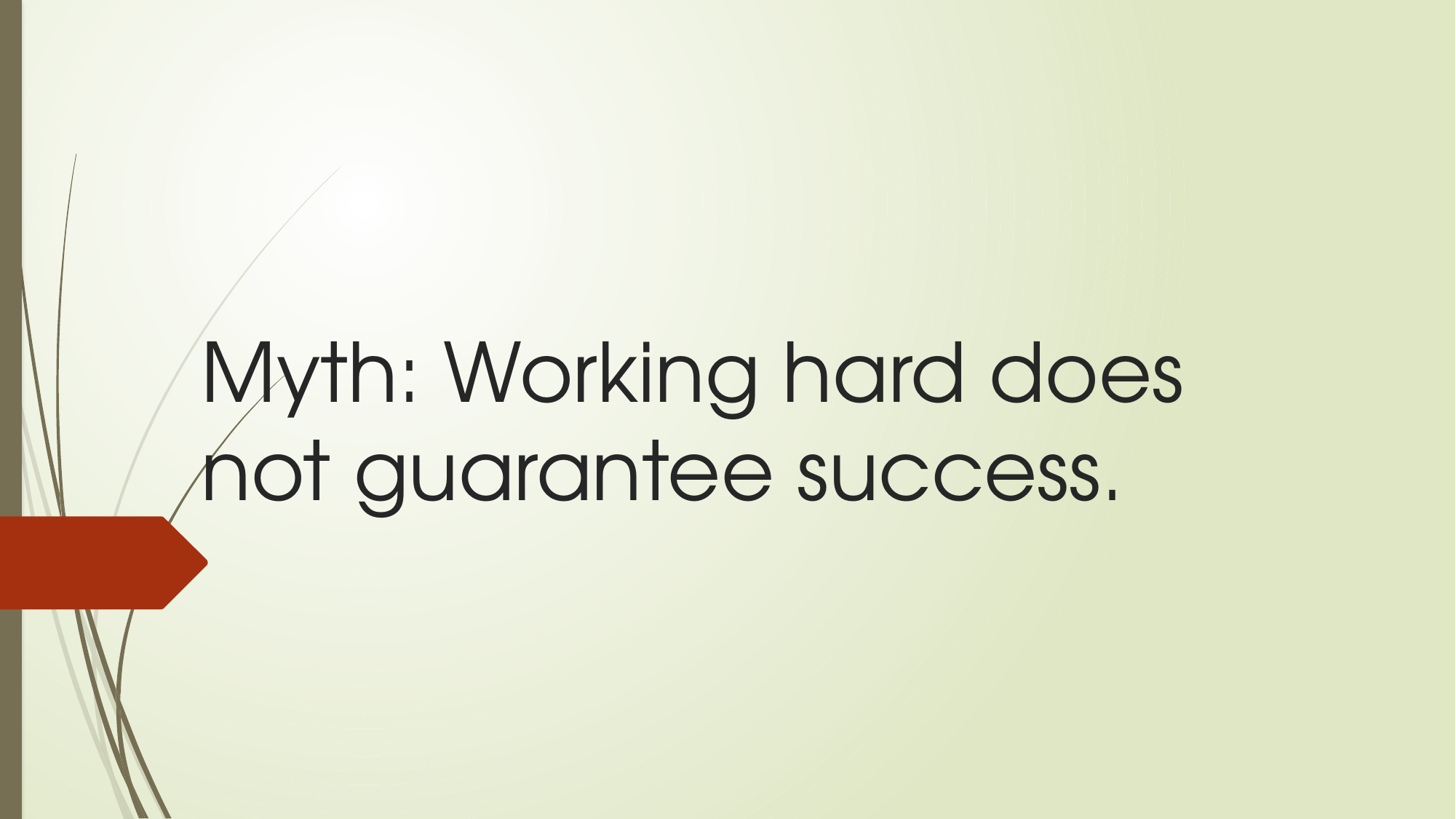

# Myth: Working hard does not guarantee success.